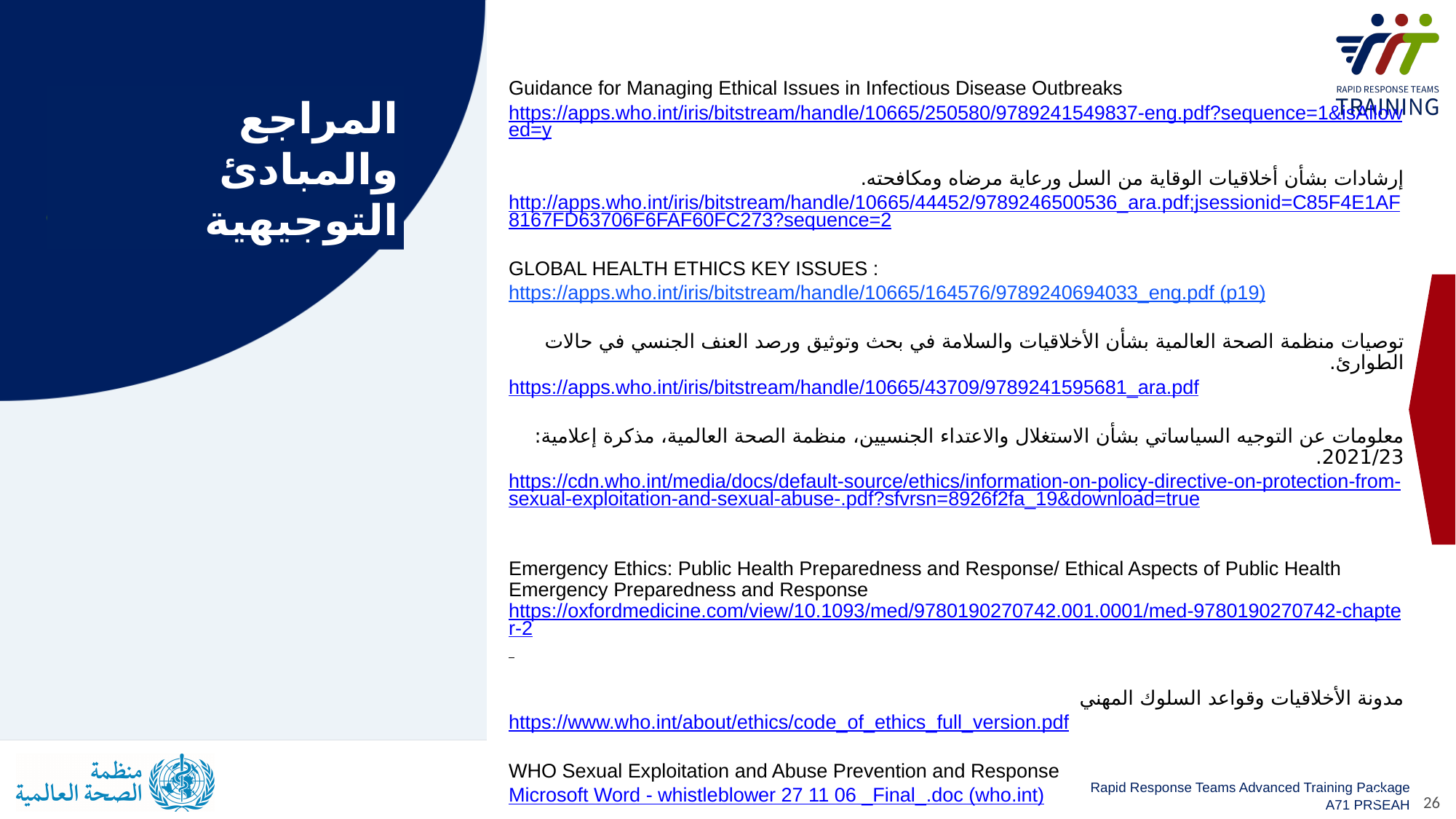

Guidance for Managing Ethical Issues in Infectious Disease Outbreaks
https://apps.who.int/iris/bitstream/handle/10665/250580/9789241549837-eng.pdf?sequence=1&isAllowed=y

إرشادات بشأن أخلاقيات الوقاية من السل ورعاية مرضاه ومكافحته.
http://apps.who.int/iris/bitstream/handle/10665/44452/9789246500536_ara.pdf;jsessionid=C85F4E1AF8167FD63706F6FAF60FC273?sequence=2

GLOBAL HEALTH ETHICS KEY ISSUES :
https://apps.who.int/iris/bitstream/handle/10665/164576/9789240694033_eng.pdf (p19)

توصيات منظمة الصحة العالمية بشأن الأخلاقيات والسلامة في بحث وتوثيق ورصد العنف الجنسي في حالات الطوارئ.
https://apps.who.int/iris/bitstream/handle/10665/43709/9789241595681_ara.pdf

معلومات عن التوجيه السياساتي بشأن الاستغلال والاعتداء الجنسيين، منظمة الصحة العالمية، مذكرة إعلامية: 2021/23.
https://cdn.who.int/media/docs/default-source/ethics/information-on-policy-directive-on-protection-from-sexual-exploitation-and-sexual-abuse-.pdf?sfvrsn=8926f2fa_19&download=true

Emergency Ethics: Public Health Preparedness and Response/ Ethical Aspects of Public Health Emergency Preparedness and Response https://oxfordmedicine.com/view/10.1093/med/9780190270742.001.0001/med-9780190270742-chapter-2

مدونة الأخلاقيات وقواعد السلوك المهني
https://www.who.int/about/ethics/code_of_ethics_full_version.pdf

WHO Sexual Exploitation and Abuse Prevention and Response
Microsoft Word - whistleblower 27 11 06 _Final_.doc (who.int)
المراجع والمبادئ التوجيهية
26